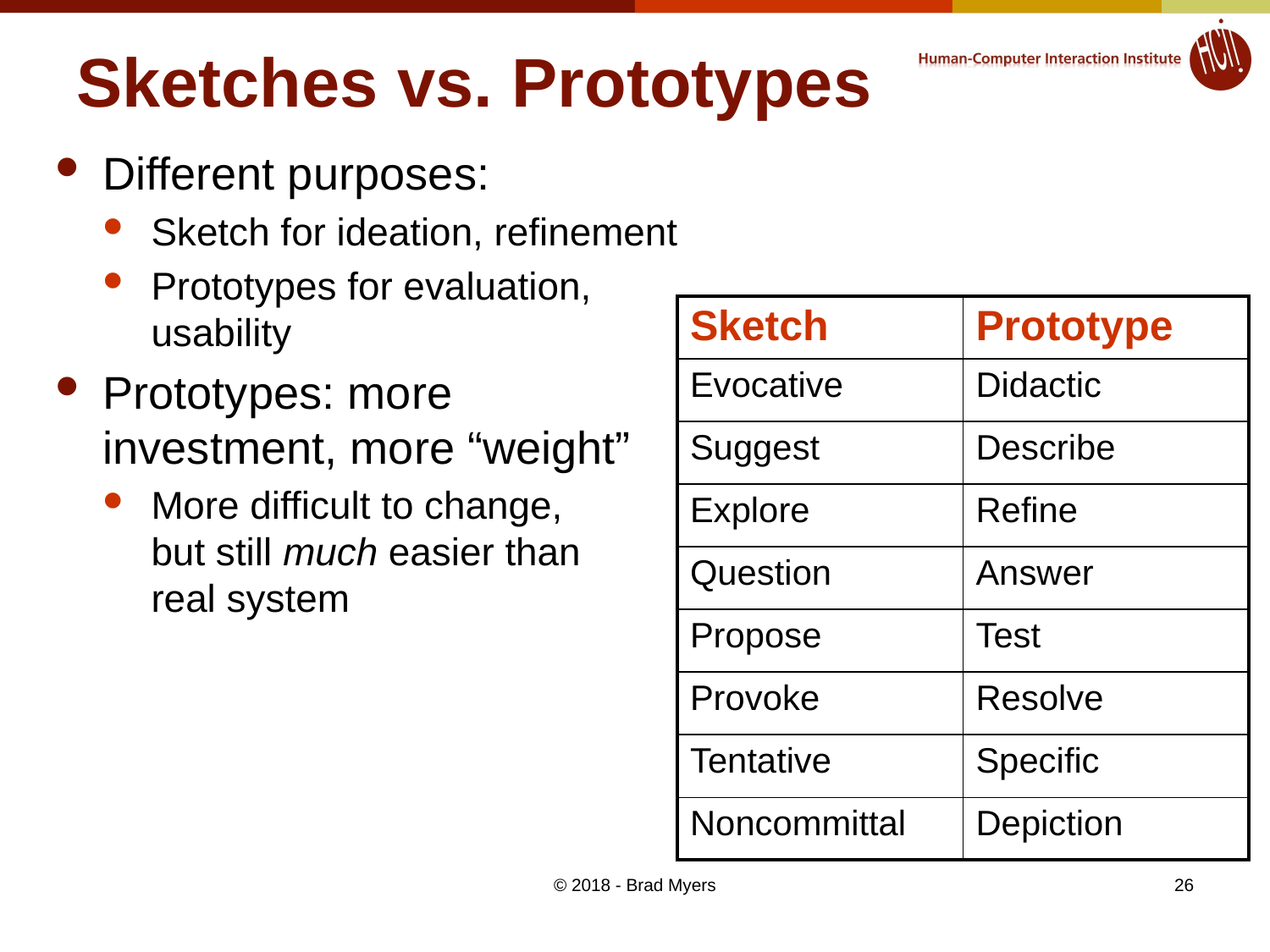

# Sketches vs. Prototypes
Different purposes:
Sketch for ideation, refinement
Prototypes for evaluation,
usability
Prototypes: more
investment, more “weight”
More difficult to change,
but still much easier than
real system
| Sketch | Prototype |
| --- | --- |
| Evocative | Didactic |
| Suggest | Describe |
| Explore | Refine |
| Question | Answer |
| Propose | Test |
| Provoke | Resolve |
| Tentative | Specific |
| Noncommittal | Depiction |
© 2018 - Brad Myers
26